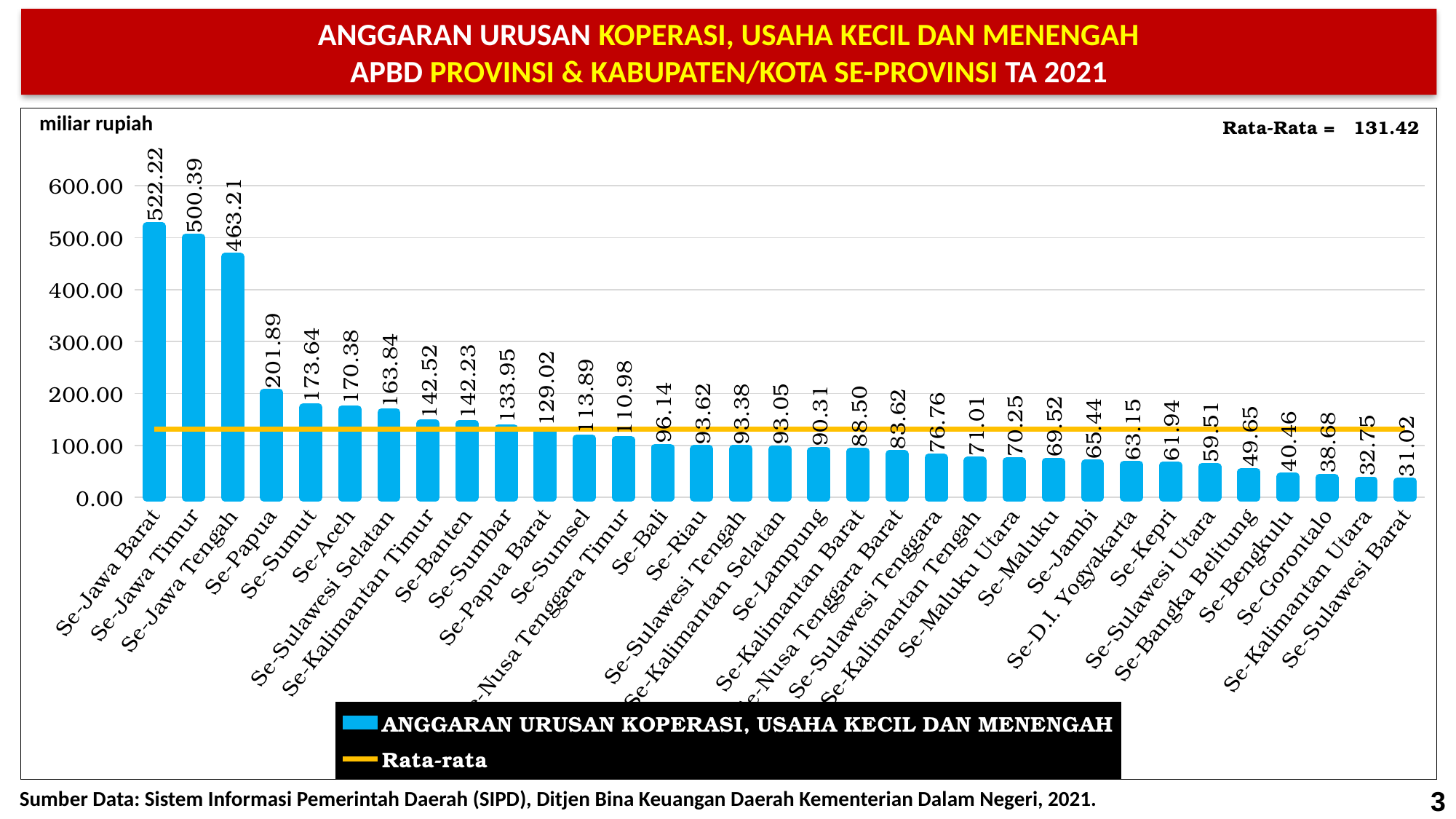

ANGGARAN URUSAN KOPERASI, USAHA KECIL DAN MENENGAH
APBD PROVINSI & KABUPATEN/KOTA SE-PROVINSI TA 2021
miliar rupiah

### Chart

| Category | ANGGARAN URUSAN KOPERASI, USAHA KECIL DAN MENENGAH | Rata-rata |
|---|---|---|
|  Se-Jawa Barat | 522.224351597 | 131.42192601272728 |
|  Se-Jawa Timur | 500.389499231 | 131.42192601272728 |
|  Se-Jawa Tengah | 463.212340613 | 131.42192601272728 |
|  Se-Papua | 201.886306678 | 131.42192601272728 |
|  Se-Sumut | 173.643242305 | 131.42192601272728 |
|  Se-Aceh | 170.377183361 | 131.42192601272728 |
|  Se-Sulawesi Selatan | 163.837686277 | 131.42192601272728 |
|  Se-Kalimantan Timur | 142.519801903 | 131.42192601272728 |
|  Se-Banten | 142.229245574 | 131.42192601272728 |
|  Se-Sumbar | 133.952869322 | 131.42192601272728 |
|  Se-Papua Barat | 129.017925986 | 131.42192601272728 |
|  Se-Sumsel | 113.893306511 | 131.42192601272728 |
|  Se-Nusa Tenggara Timur | 110.982310768 | 131.42192601272728 |
|  Se-Bali | 96.135434074 | 131.42192601272728 |
|  Se-Riau | 93.623049827 | 131.42192601272728 |
|  Se-Sulawesi Tengah | 93.37668885 | 131.42192601272728 |
|  Se-Kalimantan Selatan | 93.054092761 | 131.42192601272728 |
|  Se-Lampung | 90.30944034 | 131.42192601272728 |
|  Se-Kalimantan Barat | 88.498871905 | 131.42192601272728 |
|  Se-Nusa Tenggara Barat | 83.616456305 | 131.42192601272728 |
|  Se-Sulawesi Tenggara | 76.764281513 | 131.42192601272728 |
|  Se-Kalimantan Tengah | 71.014119178 | 131.42192601272728 |
|  Se-Maluku Utara | 70.252209263 | 131.42192601272728 |
|  Se-Maluku | 69.518946917 | 131.42192601272728 |
|  Se-Jambi | 65.44312235 | 131.42192601272728 |
|  Se-D.I. Yogyakarta | 63.146532344 | 131.42192601272728 |
|  Se-Kepri | 61.942213119 | 131.42192601272728 |
|  Se-Sulawesi Utara | 59.506725313 | 131.42192601272728 |
|  Se-Bangka Belitung | 49.647281757 | 131.42192601272728 |
|  Se-Bengkulu | 40.456999145 | 131.42192601272728 |
|  Se-Gorontalo | 38.684804108 | 131.42192601272728 |
|  Se-Kalimantan Utara | 32.749638278 | 131.42192601272728 |
|  Se-Sulawesi Barat | 31.016580947 | 131.42192601272728 |
Rata-Rata =   131.42
Sumber Data: Sistem Informasi Pemerintah Daerah (SIPD), Ditjen Bina Keuangan Daerah Kementerian Dalam Negeri, 2021.
3